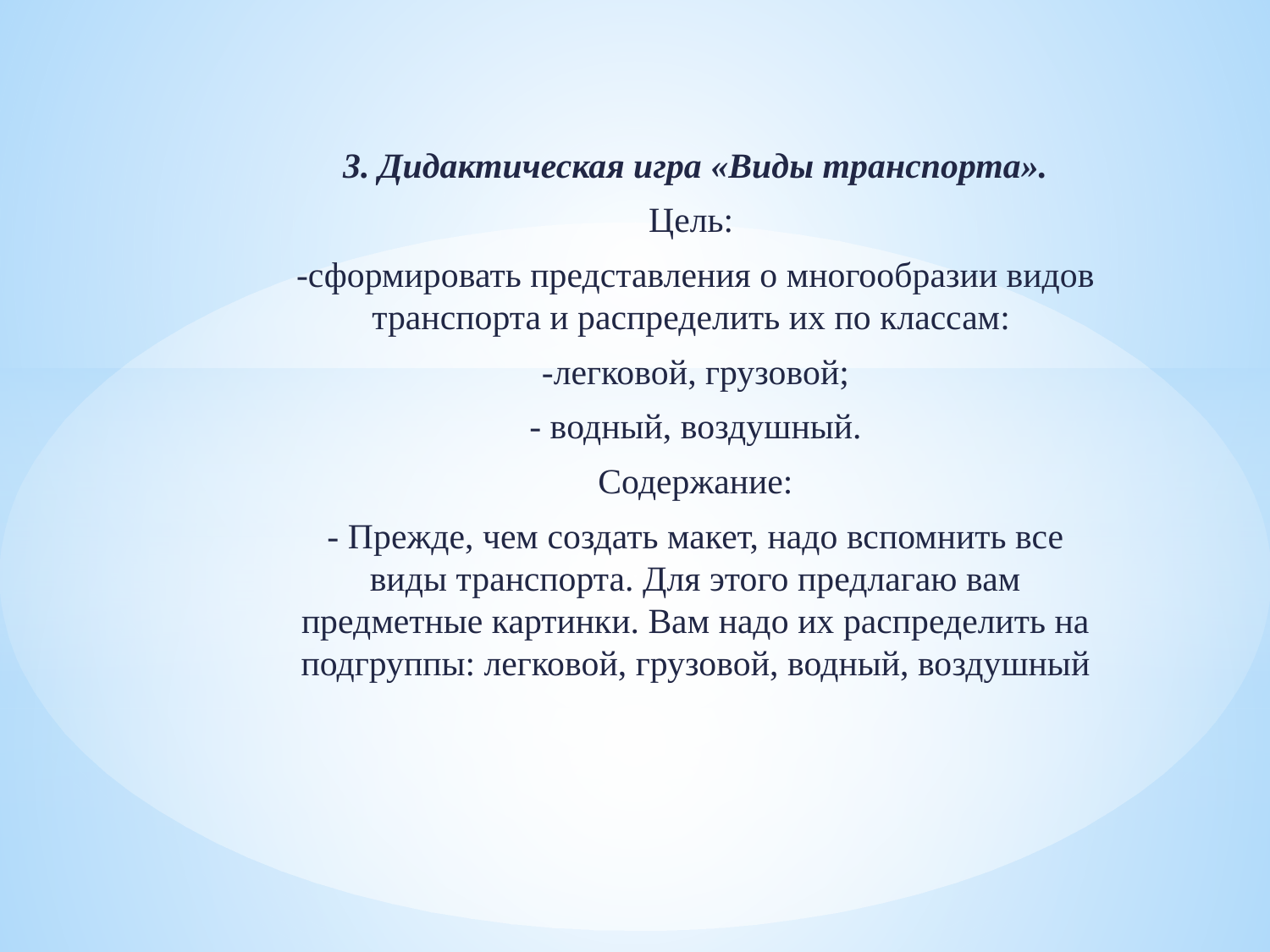

3. Дидактическая игра «Виды транспорта».
Цель:
-сформировать представления о многообразии видов транспорта и распределить их по классам:
-легковой, грузовой;
- водный, воздушный.
Содержание:
- Прежде, чем создать макет, надо вспомнить все виды транспорта. Для этого предлагаю вам предметные картинки. Вам надо их распределить на подгруппы: легковой, грузовой, водный, воздушный